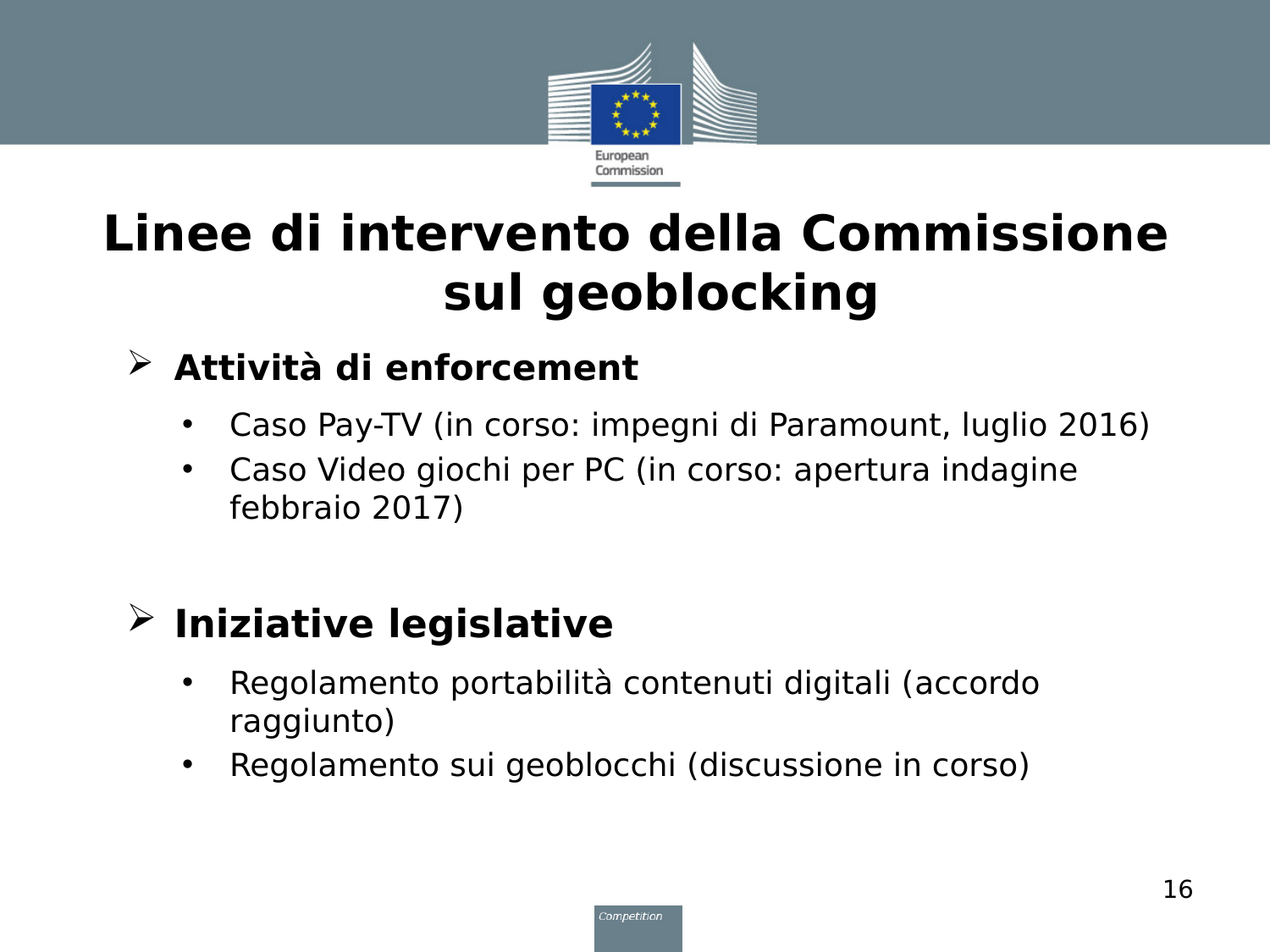

# Linee di intervento della Commissione sul geoblocking

Attività di enforcement
Caso Pay-TV (in corso: impegni di Paramount, luglio 2016)
Caso Video giochi per PC (in corso: apertura indagine febbraio 2017)

Iniziative legislative
Regolamento portabilità contenuti digitali (accordo raggiunto)
Regolamento sui geoblocchi (discussione in corso)

16